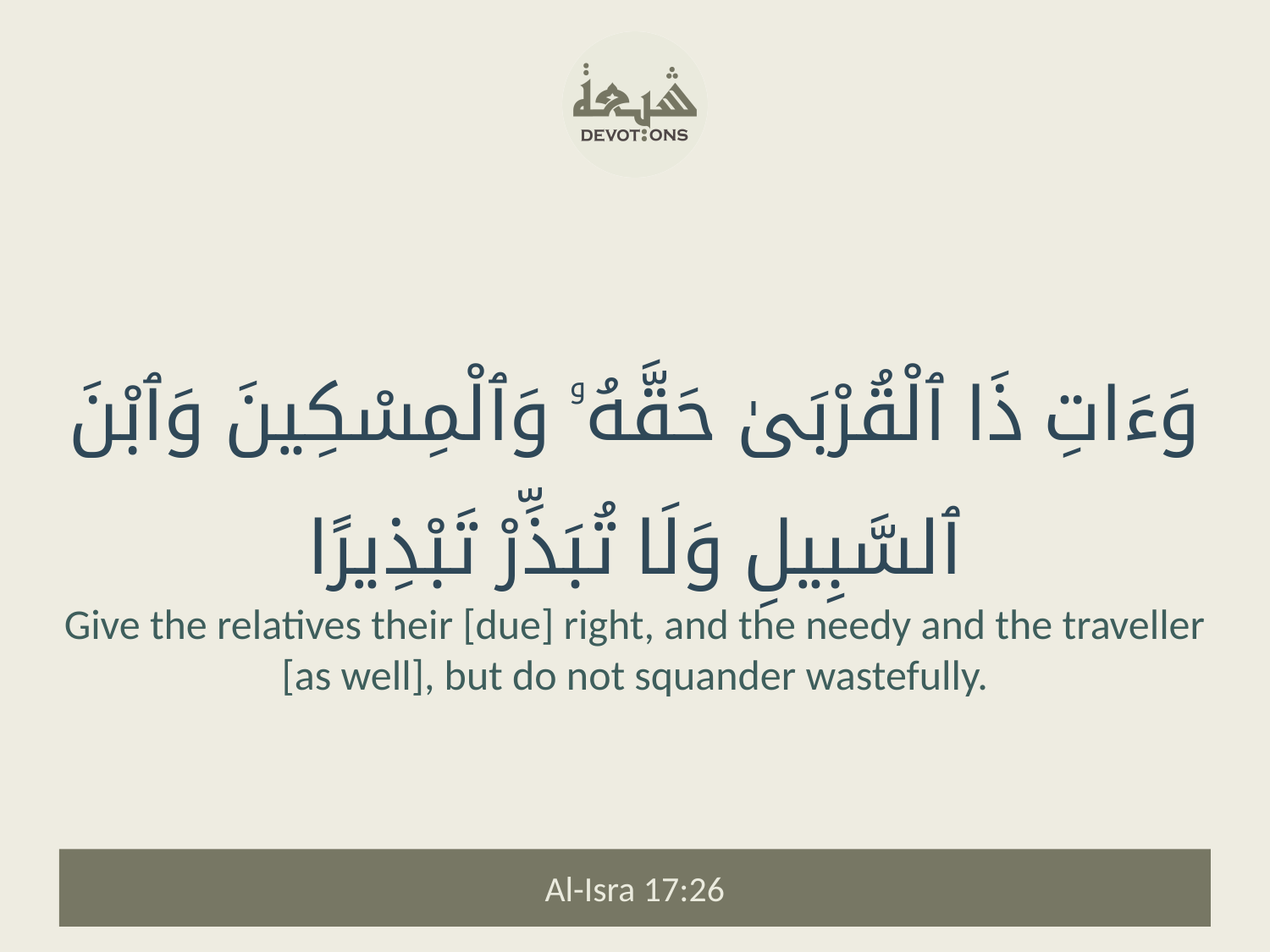

وَءَاتِ ذَا ٱلْقُرْبَىٰ حَقَّهُۥ وَٱلْمِسْكِينَ وَٱبْنَ ٱلسَّبِيلِ وَلَا تُبَذِّرْ تَبْذِيرًا
Give the relatives their [due] right, and the needy and the traveller [as well], but do not squander wastefully.
Al-Isra 17:26